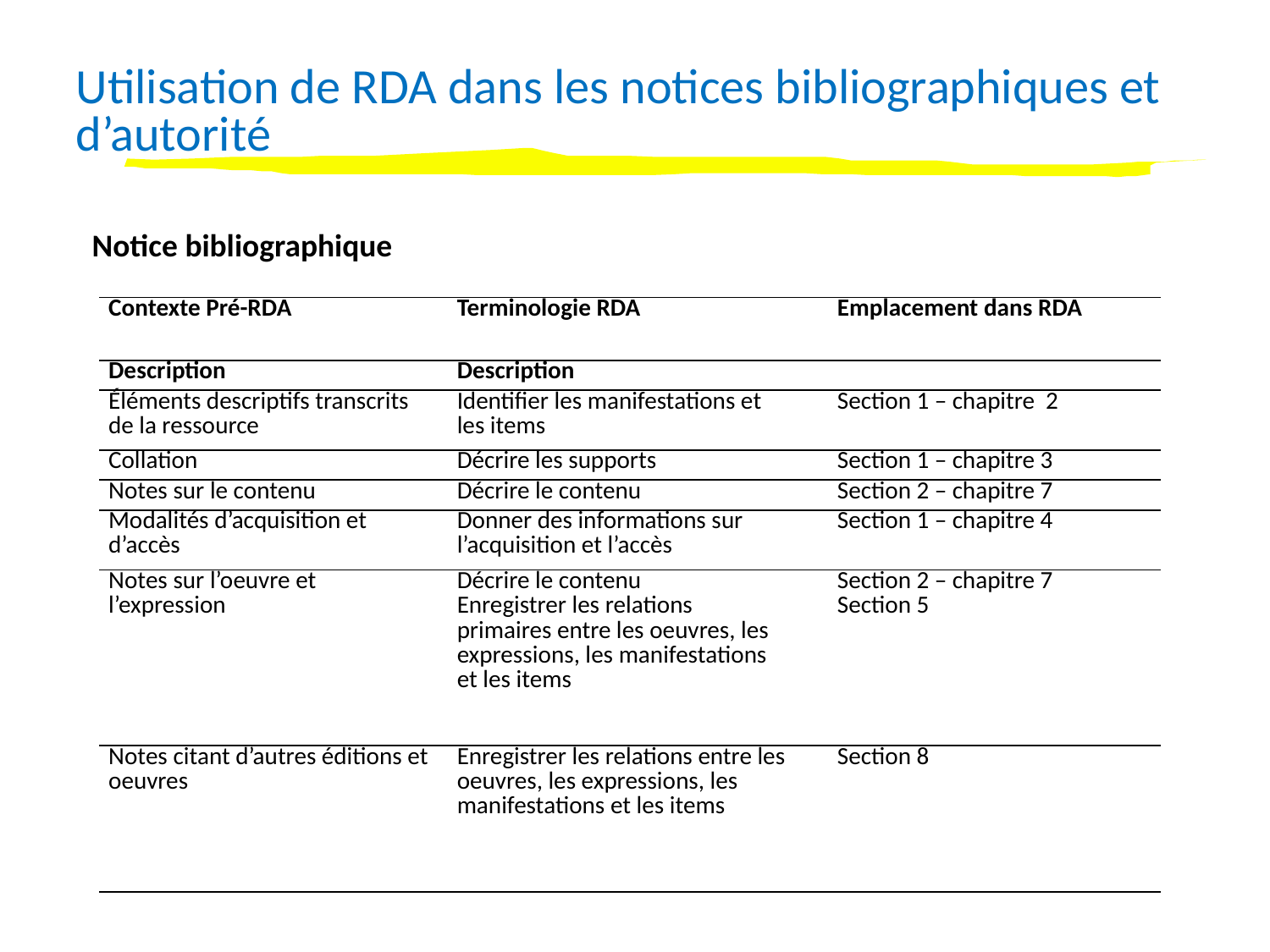

Utilisation de RDA dans les notices bibliographiques et d’autorité

Notice bibliographique

| Contexte Pré-RDA | Terminologie RDA | Emplacement dans RDA |
| --- | --- | --- |
|  |  |  |
| Description | Description |  |
| Éléments descriptifs transcrits de la ressource | Identifier les manifestations et les items | Section 1 – chapitre 2 |
| Collation | Décrire les supports | Section 1 – chapitre 3 |
| Notes sur le contenu | Décrire le contenu | Section 2 – chapitre 7 |
| Modalités d’acquisition et d’accès | Donner des informations sur l’acquisition et l’accès | Section 1 – chapitre 4 |
| Notes sur l’oeuvre et l’expression | Décrire le contenu Enregistrer les relations primaires entre les oeuvres, les expressions, les manifestations et les items | Section 2 – chapitre 7 Section 5 |
| Notes citant d’autres éditions et oeuvres | Enregistrer les relations entre les oeuvres, les expressions, les manifestations et les items | Section 8 |